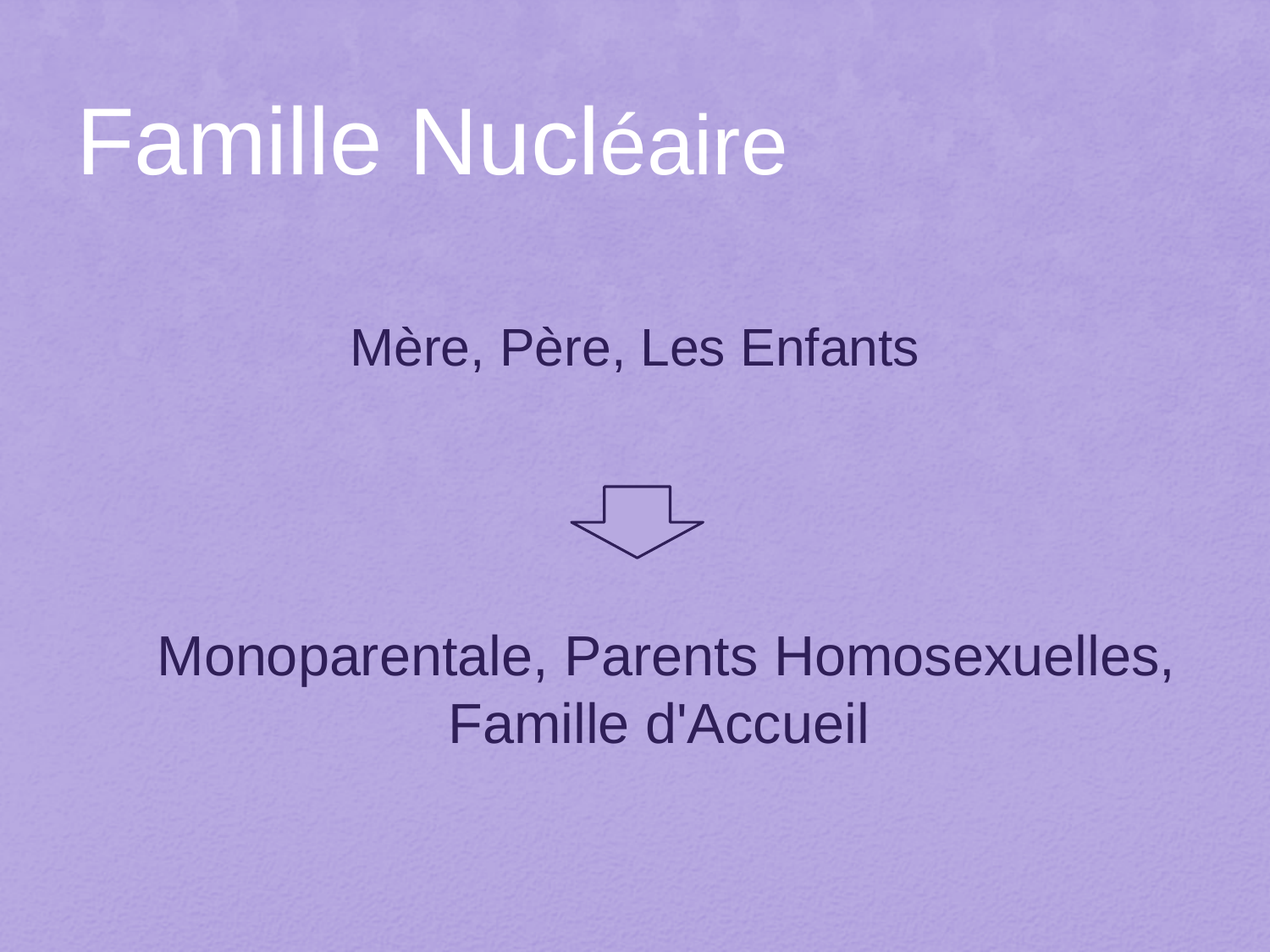

# Famille Nucléaire

Mère, Père, Les Enfants

Monoparentale, Parents Homosexuelles, Famille d'Accueil